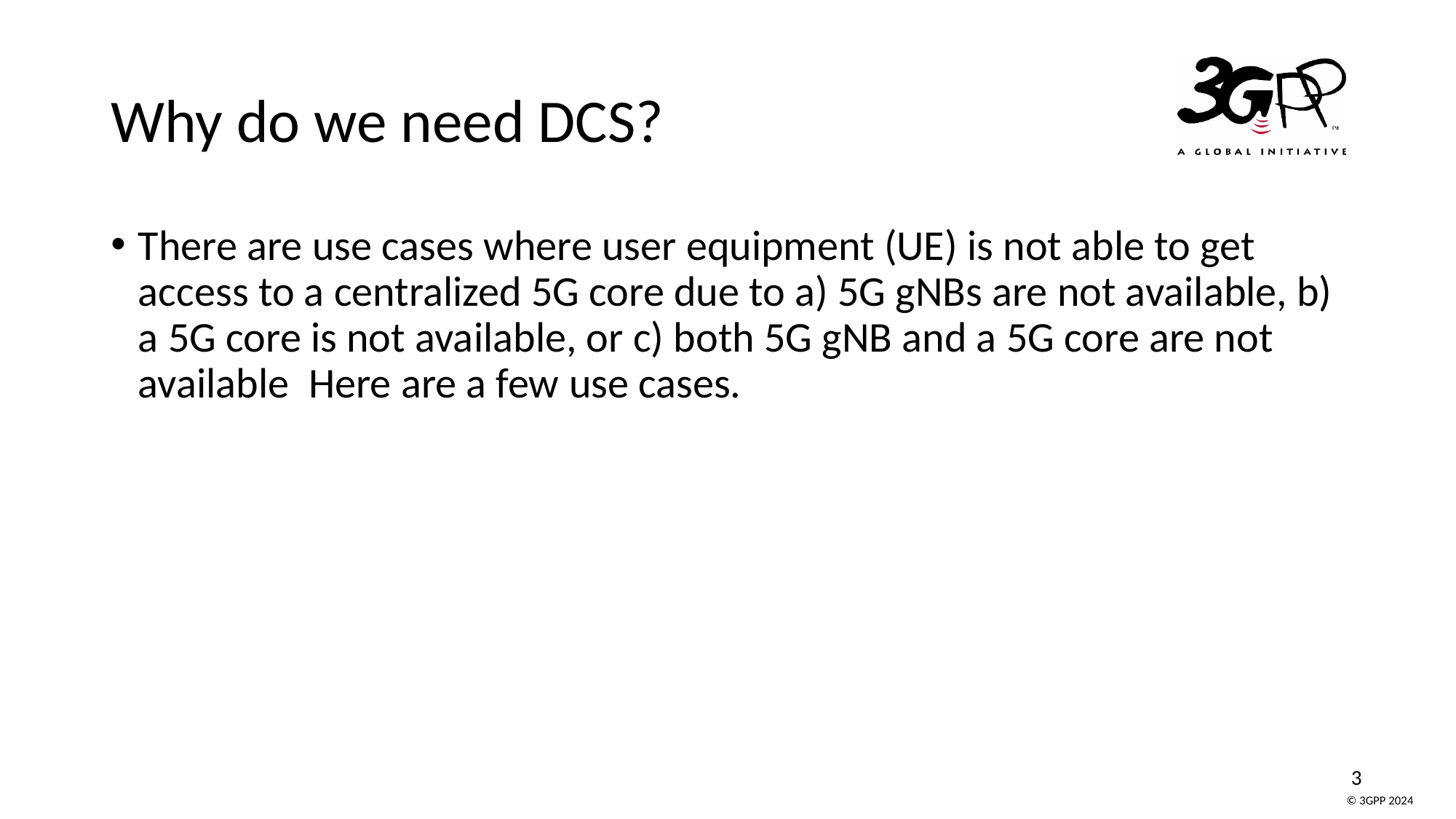

# Why do we need DCS?
There are use cases where user equipment (UE) is not able to get access to a centralized 5G core due to a) 5G gNBs are not available, b) a 5G core is not available, or c) both 5G gNB and a 5G core are not available  Here are a few use cases.